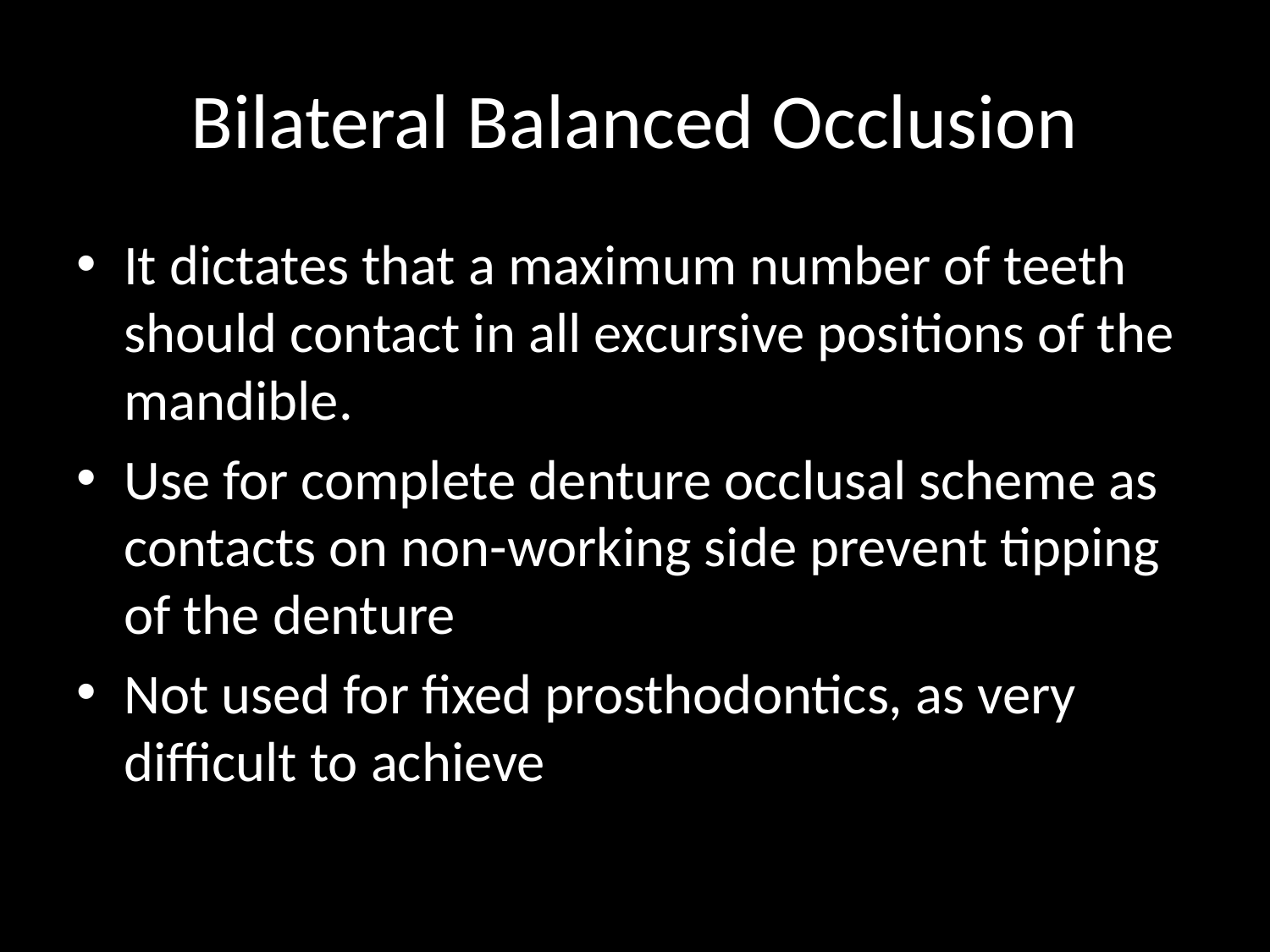

# Bilateral Balanced Occlusion
It dictates that a maximum number of teeth should contact in all excursive positions of the mandible.
Use for complete denture occlusal scheme as contacts on non-working side prevent tipping of the denture
Not used for fixed prosthodontics, as very difficult to achieve